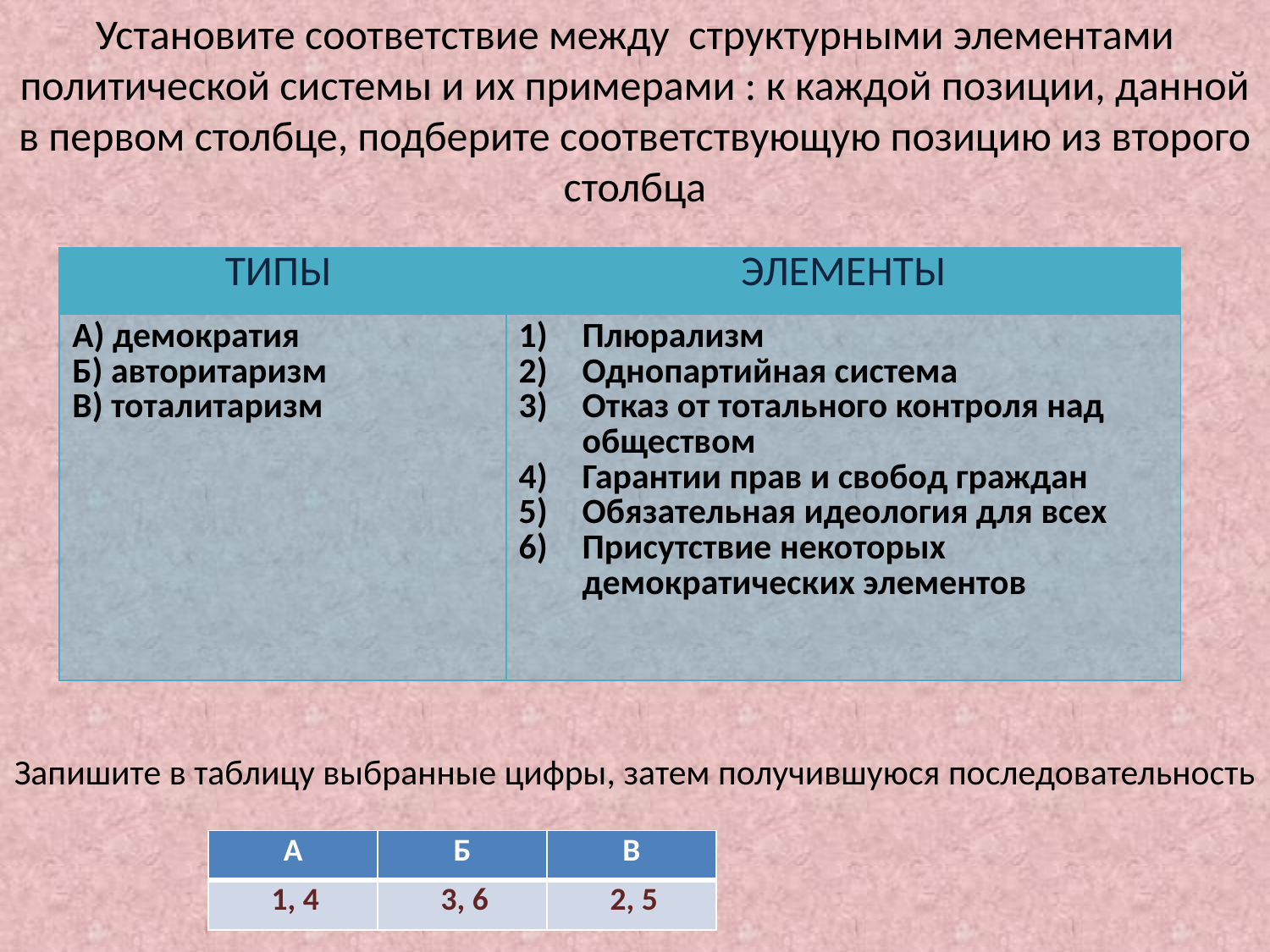

# Установите соответствие между  структурными элементами политической системы и их примерами : к каждой позиции, данной в первом столбце, подберите соответствующую позицию из второго столбца
| ТИПЫ | ЭЛЕМЕНТЫ |
| --- | --- |
| А) демократия Б) авторитаризм В) тоталитаризм | Плюрализм Однопартийная система Отказ от тотального контроля над обществом Гарантии прав и свобод граждан Обязательная идеология для всех Присутствие некоторых демократических элементов |
Запишите в таблицу выбранные цифры, затем получившуюся последовательность

| А | Б | В |
| --- | --- | --- |
| 1, 4 | 3, 6 | 2, 5 |